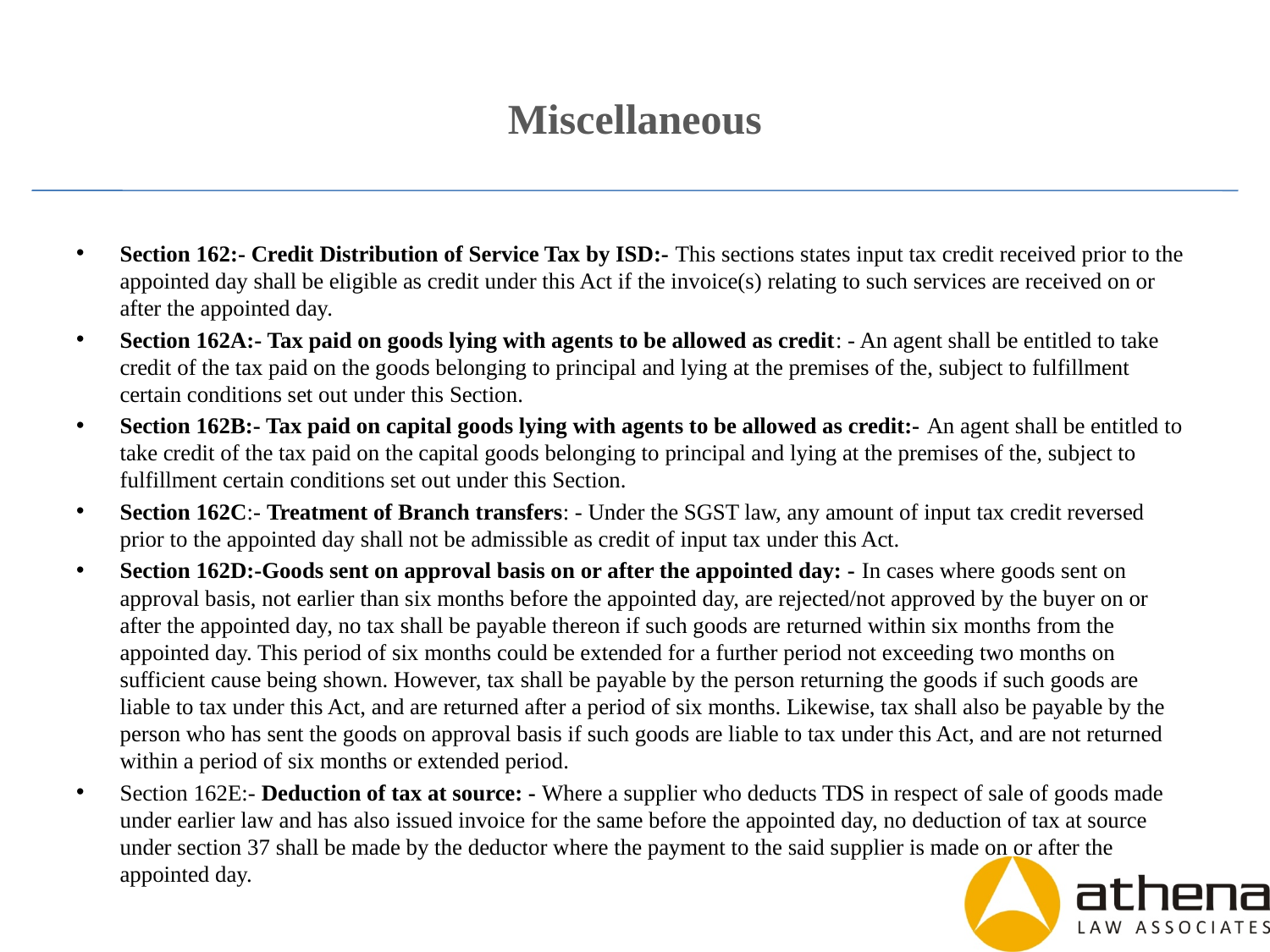

# Miscellaneous

Section 162:- Credit Distribution of Service Tax by ISD:- This sections states input tax credit received prior to the appointed day shall be eligible as credit under this Act if the invoice(s) relating to such services are received on or after the appointed day.
Section 162A:- Tax paid on goods lying with agents to be allowed as credit: - An agent shall be entitled to take credit of the tax paid on the goods belonging to principal and lying at the premises of the, subject to fulfillment certain conditions set out under this Section.
Section 162B:- Tax paid on capital goods lying with agents to be allowed as credit:- An agent shall be entitled to take credit of the tax paid on the capital goods belonging to principal and lying at the premises of the, subject to fulfillment certain conditions set out under this Section.
Section 162C:- Treatment of Branch transfers: - Under the SGST law, any amount of input tax credit reversed prior to the appointed day shall not be admissible as credit of input tax under this Act.
Section 162D:-Goods sent on approval basis on or after the appointed day: - In cases where goods sent on approval basis, not earlier than six months before the appointed day, are rejected/not approved by the buyer on or after the appointed day, no tax shall be payable thereon if such goods are returned within six months from the appointed day. This period of six months could be extended for a further period not exceeding two months on sufficient cause being shown. However, tax shall be payable by the person returning the goods if such goods are liable to tax under this Act, and are returned after a period of six months. Likewise, tax shall also be payable by the person who has sent the goods on approval basis if such goods are liable to tax under this Act, and are not returned within a period of six months or extended period.
Section 162E:- Deduction of tax at source: - Where a supplier who deducts TDS in respect of sale of goods made under earlier law and has also issued invoice for the same before the appointed day, no deduction of tax at source under section 37 shall be made by the deductor where the payment to the said supplier is made on or after the appointed day.